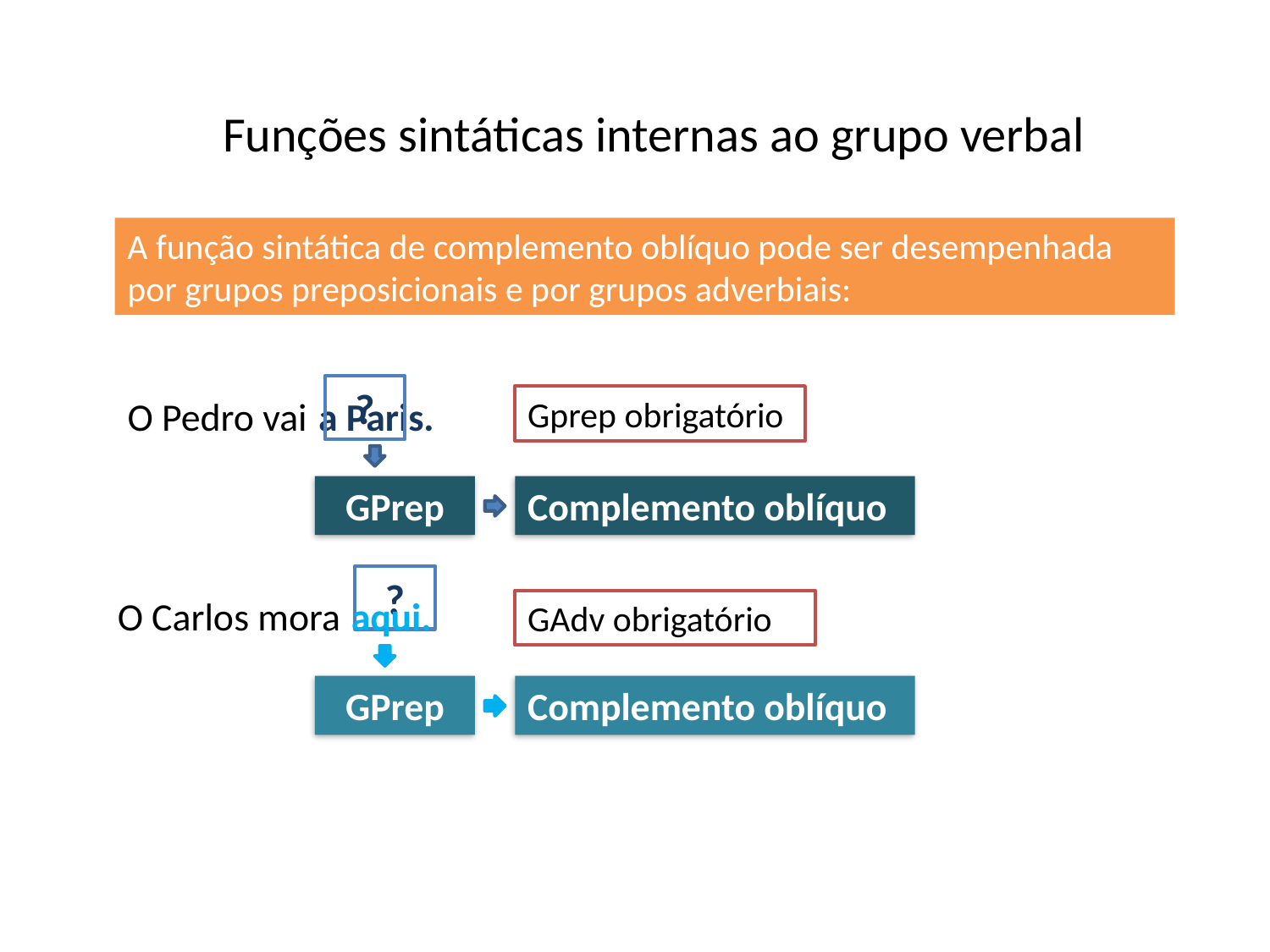

Funções sintáticas internas ao grupo verbal
A função sintática de complemento oblíquo pode ser desempenhada por grupos preposicionais e por grupos adverbiais:
?
O Pedro vai
a Paris.
Gprep obrigatório

GPrep
Complemento oblíquo

?
O Carlos mora
aqui.
GAdv obrigatório

GPrep
Complemento oblíquo